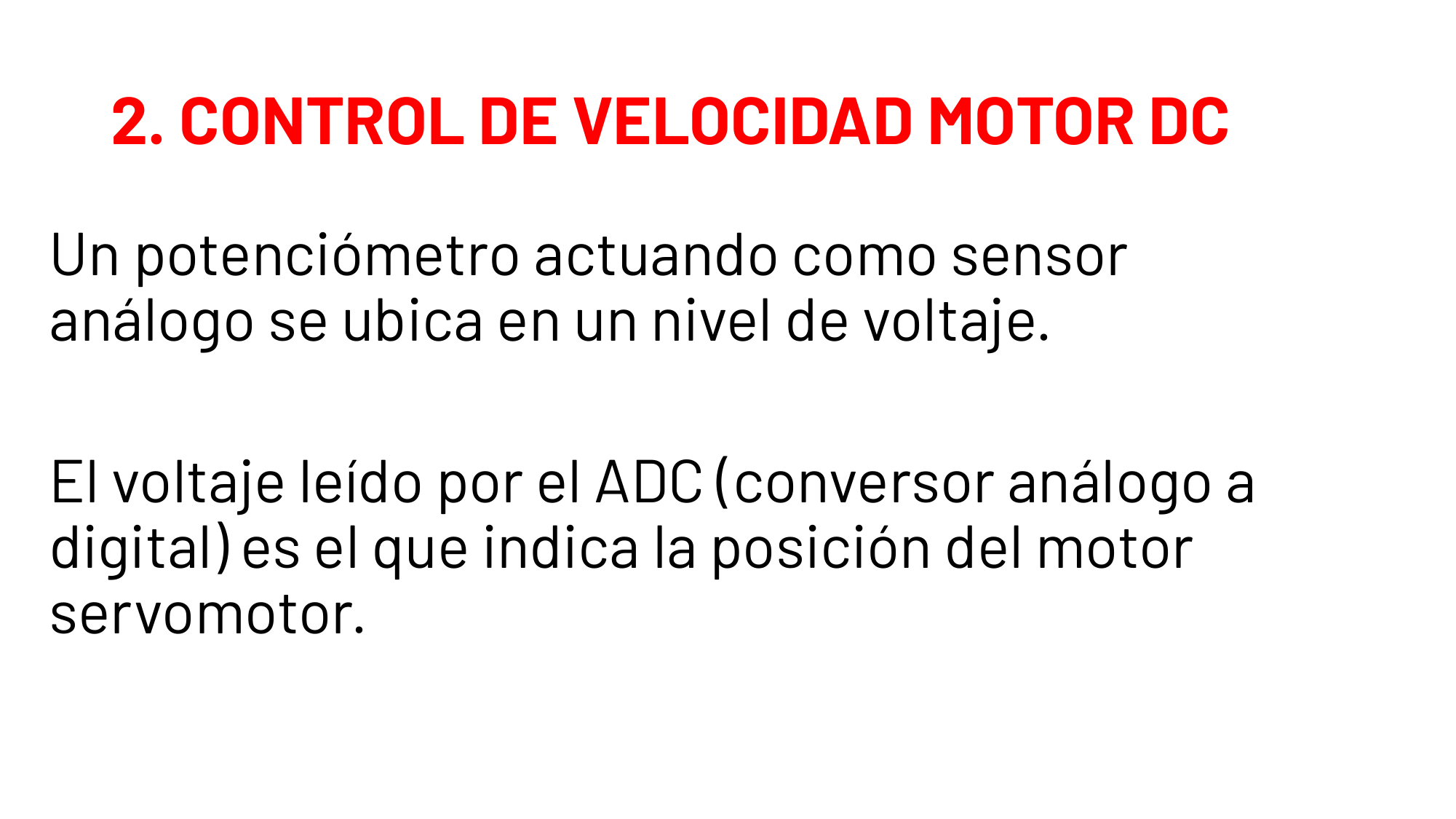

# 2. CONTROL DE VELOCIDAD MOTOR DC
Un potenciómetro actuando como sensor análogo se ubica en un nivel de voltaje.

El voltaje leído por el ADC (conversor análogo a digital) es el que indica la posición del motor servomotor.